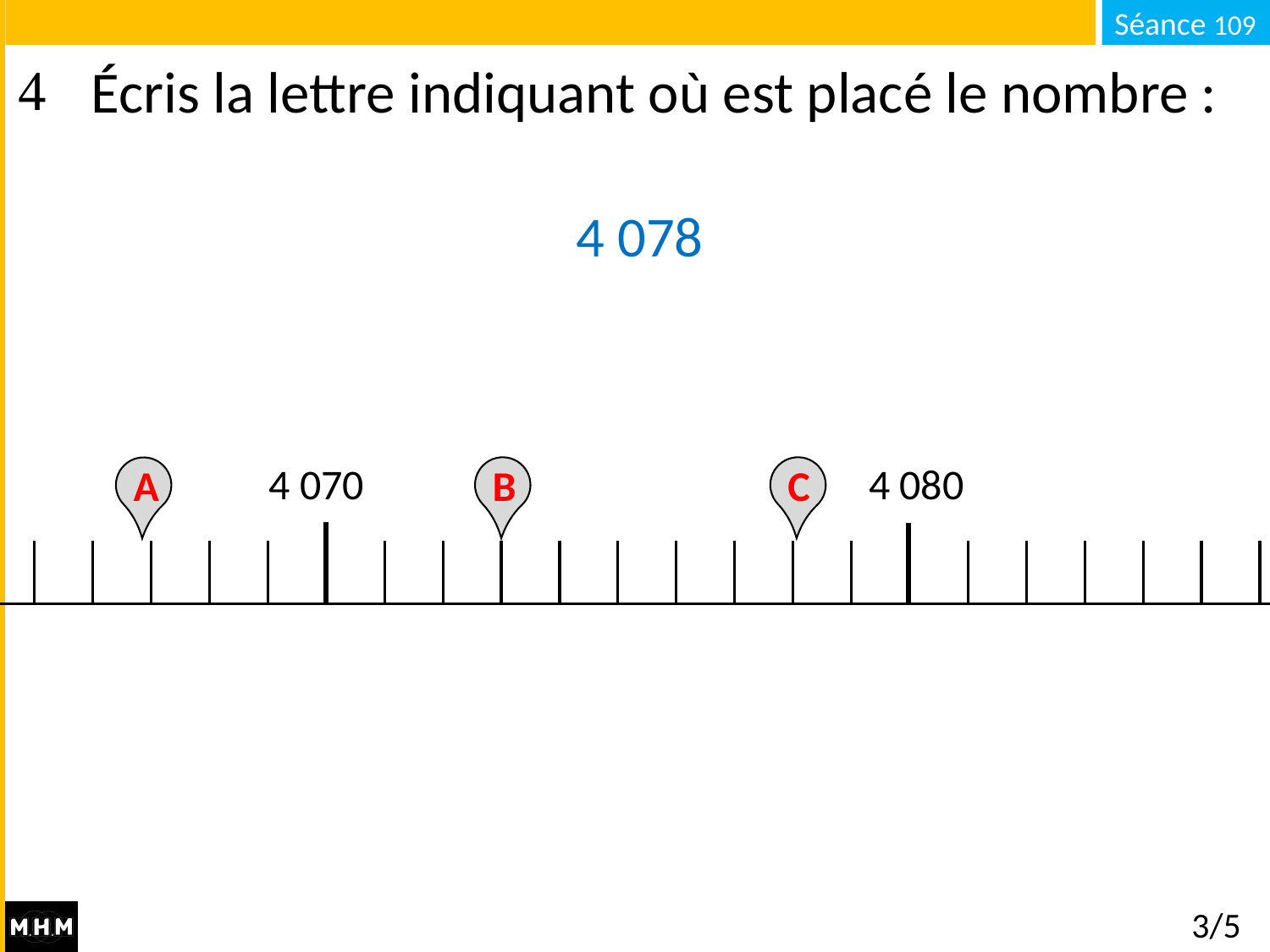

# Écris la lettre indiquant où est placé le nombre :
4 078
4 070
4 080
B
C
A

3/5